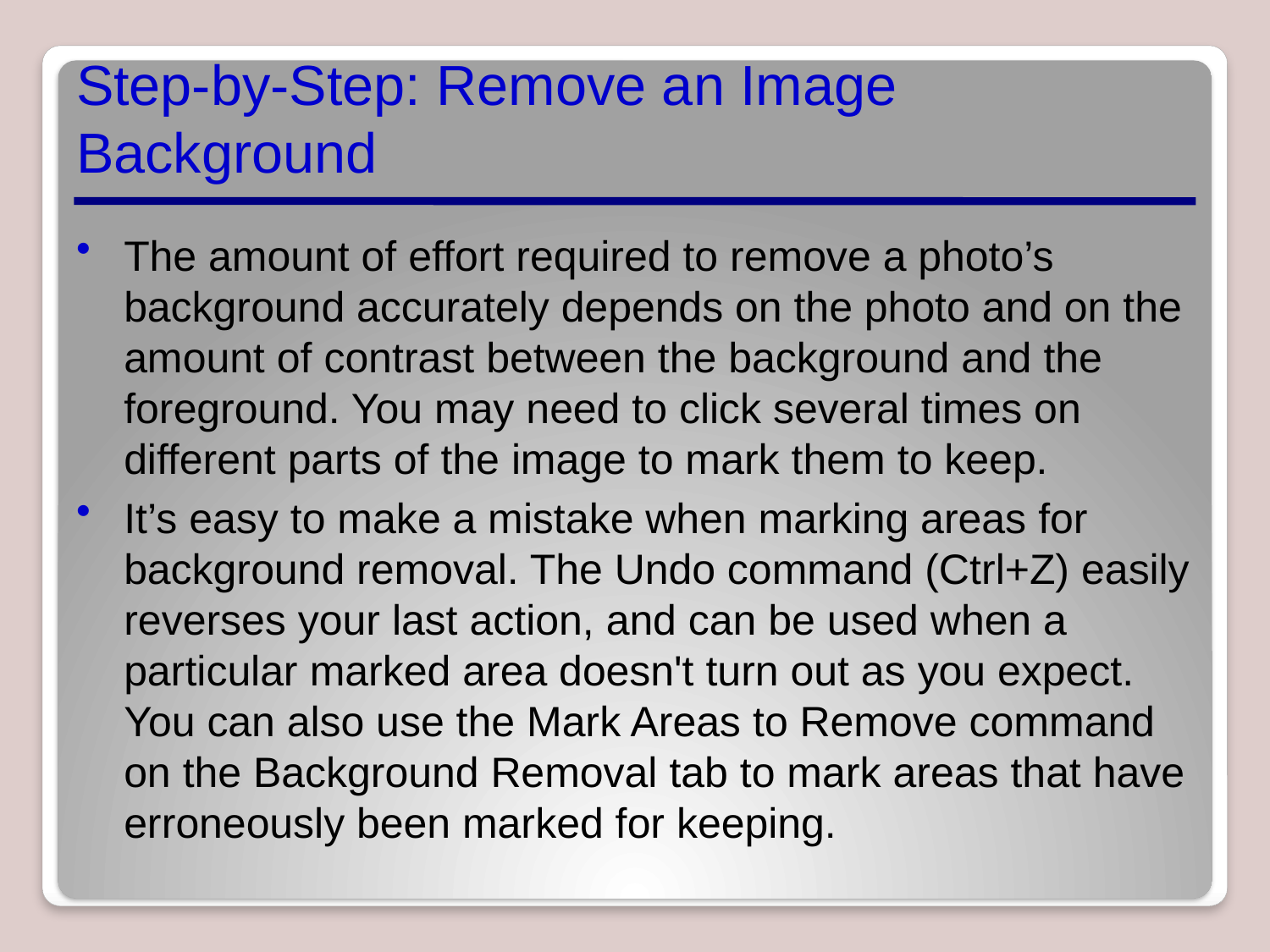

# Step-by-Step: Remove an Image Background
The amount of effort required to remove a photo’s background accurately depends on the photo and on the amount of contrast between the background and the foreground. You may need to click several times on different parts of the image to mark them to keep.
It’s easy to make a mistake when marking areas for background removal. The Undo command (Ctrl+Z) easily reverses your last action, and can be used when a particular marked area doesn't turn out as you expect. You can also use the Mark Areas to Remove command on the Background Removal tab to mark areas that have erroneously been marked for keeping.